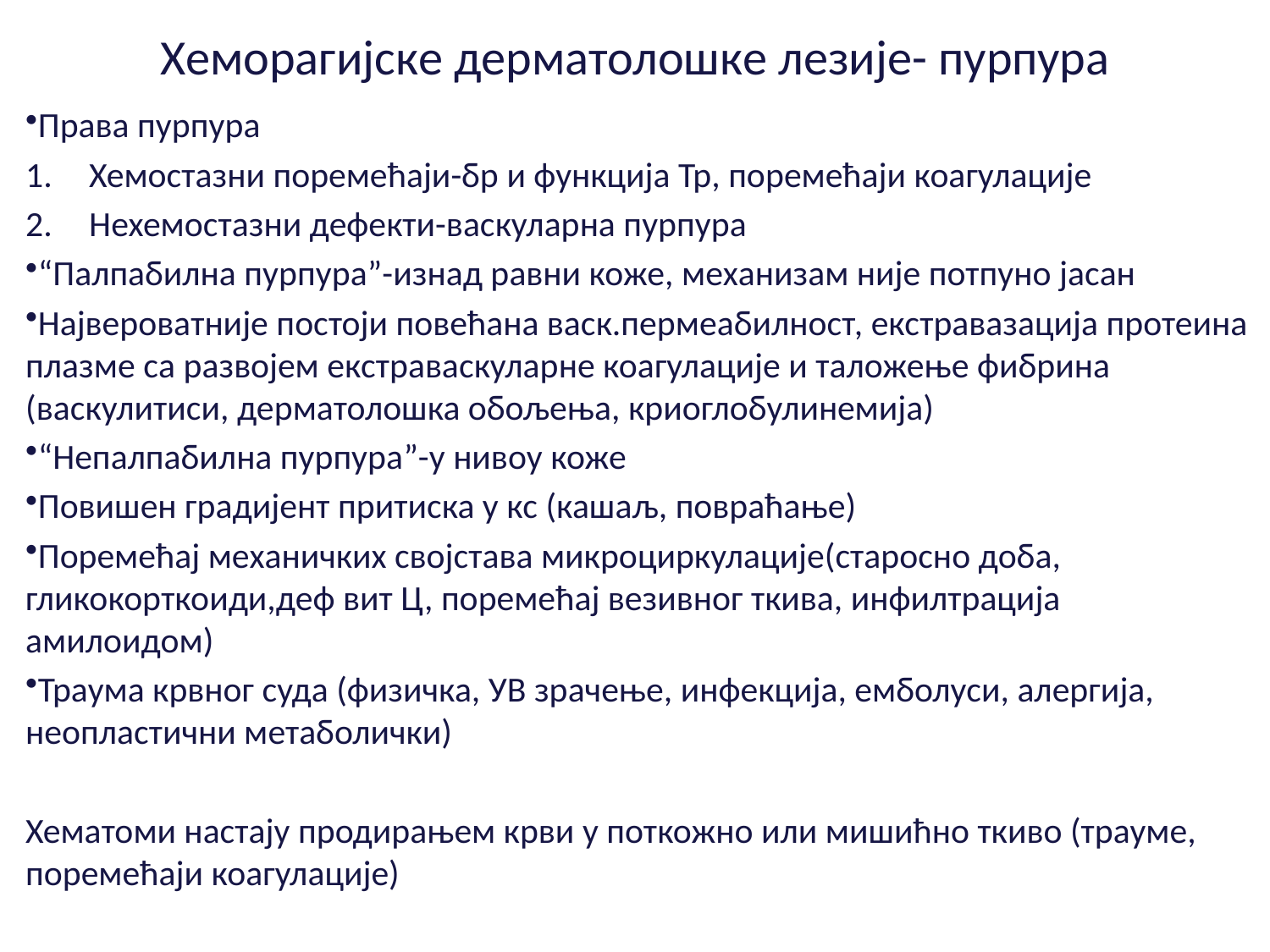

# Хеморагијске дерматолошке лезије- пурпура
Права пурпура
Хемостазни поремећаји-бр и функција Тр, поремећаји коагулације
Нехемостазни дефекти-васкуларна пурпура
“Палпабилна пурпура”-изнад равни коже, механизам није потпуно јасан
Највероватније постоји повећана васк.пермеабилност, екстравазација протеина плазме са развојем екстраваскуларне коагулације и таложење фибрина (васкулитиси, дерматолошка обољења, криоглобулинемија)
“Непалпабилна пурпура”-у нивоу коже
Повишен градијент притиска у кс (кашаљ, повраћање)
Поремећај механичких својстава микроциркулације(старосно доба, гликокорткоиди,деф вит Ц, поремећај везивног ткива, инфилтрација амилоидом)
Траума крвног суда (физичка, УВ зрачење, инфекција, емболуси, алергија, неопластични метаболички)

Хематоми настају продирањем крви у поткожно или мишићно ткиво (трауме, поремећаји коагулације)